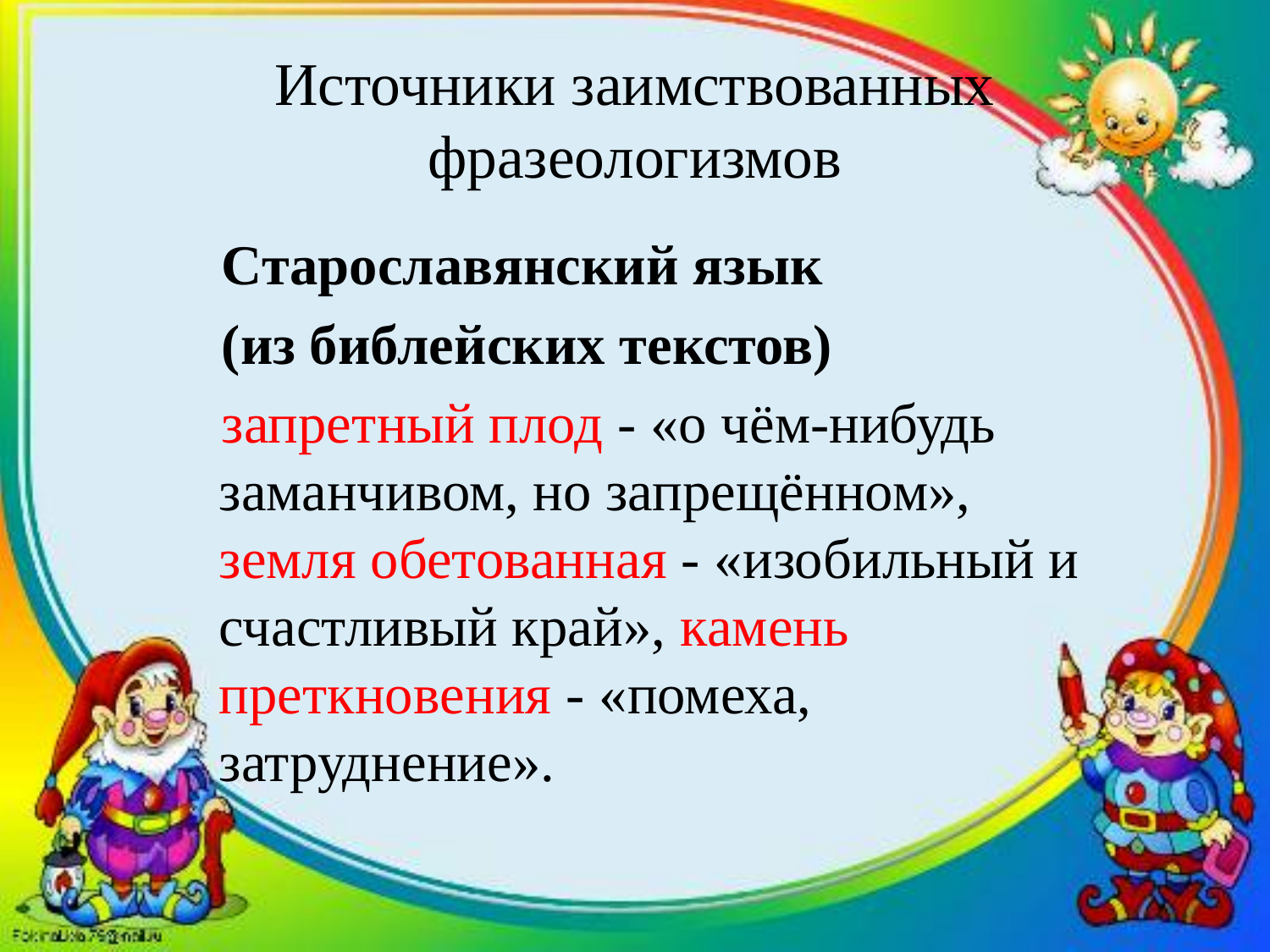

# Источники заимствованных фразеологизмов
Старославянский язык
(из библейских текстов)
запретный плод - «о чём-нибудь заманчивом, но запрещённом», земля обетованная - «изобильный и счастливый край», камень преткновения - «помеха, затруднение».